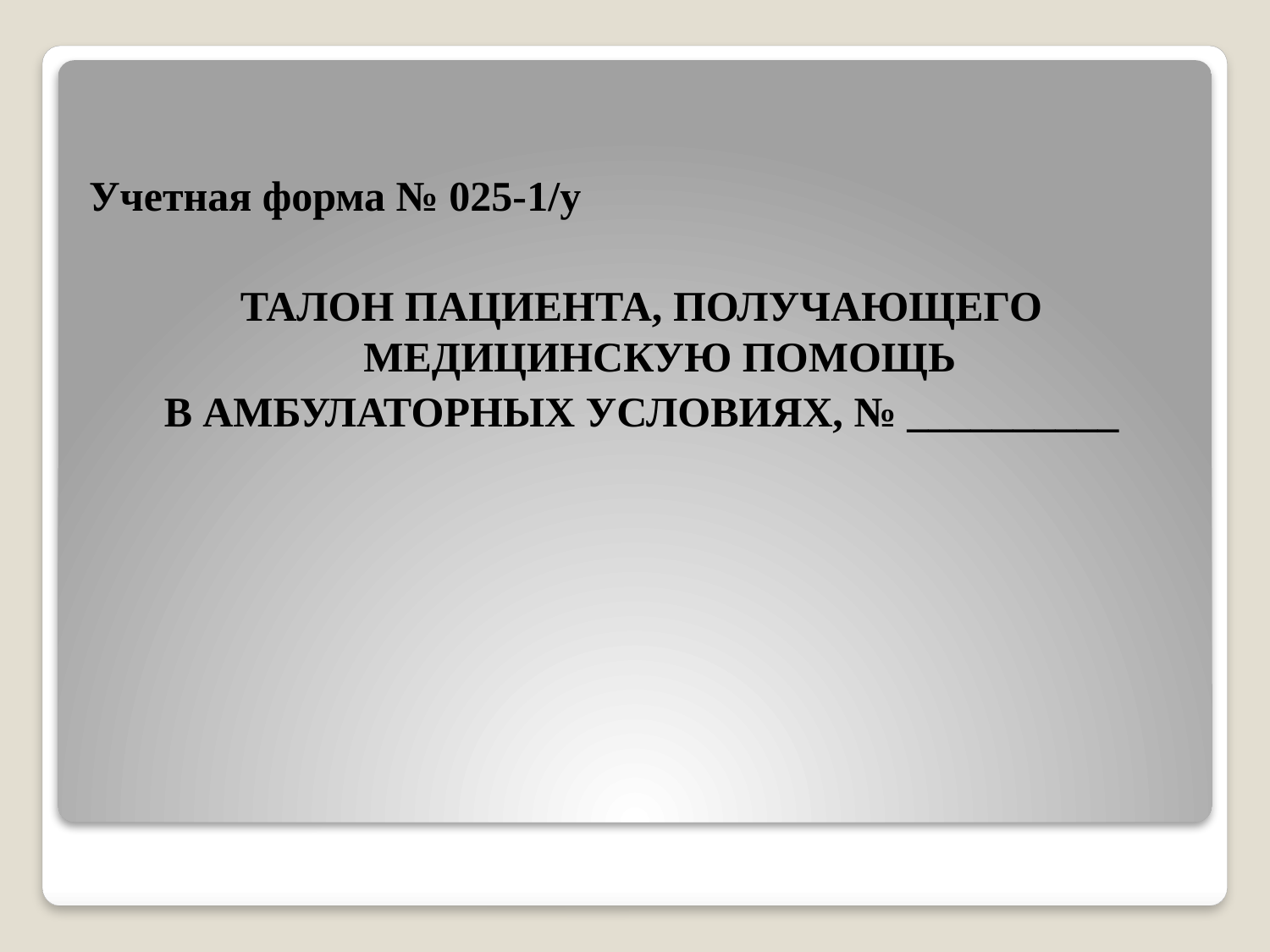

Учетная форма № 025-1/у

ТАЛОН ПАЦИЕНТА, ПОЛУЧАЮЩЕГО МЕДИЦИНСКУЮ ПОМОЩЬ
В АМБУЛАТОРНЫХ УСЛОВИЯХ, № __________